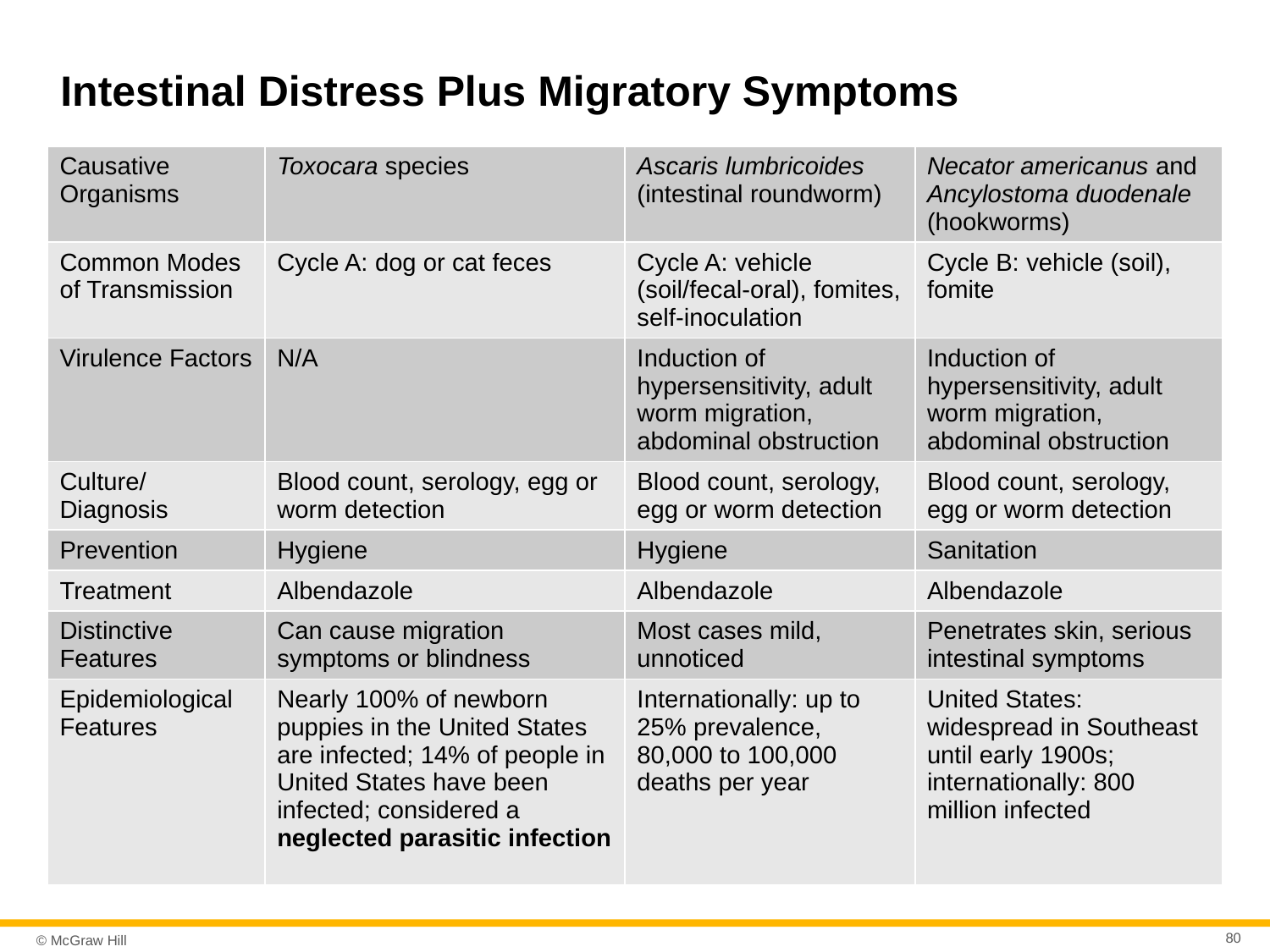

# Intestinal Distress Plus Migratory Symptoms
| Causative Organisms | Toxocara species | Ascaris lumbricoides (intestinal roundworm) | Necator americanus and Ancylostoma duodenale (hookworms) |
| --- | --- | --- | --- |
| Common Modes of Transmission | Cycle A: dog or cat feces | Cycle A: vehicle (soil/fecal-oral), fomites, self-inoculation | Cycle B: vehicle (soil), fomite |
| Virulence Factors | N/A | Induction of hypersensitivity, adult worm migration, abdominal obstruction | Induction of hypersensitivity, adult worm migration, abdominal obstruction |
| Culture/ Diagnosis | Blood count, serology, egg or worm detection | Blood count, serology, egg or worm detection | Blood count, serology, egg or worm detection |
| Prevention | Hygiene | Hygiene | Sanitation |
| Treatment | Albendazole | Albendazole | Albendazole |
| Distinctive Features | Can cause migration symptoms or blindness | Most cases mild, unnoticed | Penetrates skin, serious intestinal symptoms |
| Epidemiological Features | Nearly 100% of newborn puppies in the United States are infected; 14% of people in United States have been infected; considered a neglected parasitic infection | Internationally: up to 25% prevalence, 80,000 to 100,000 deaths per year | United States: widespread in Southeast until early 1900s; internationally: 800 million infected |